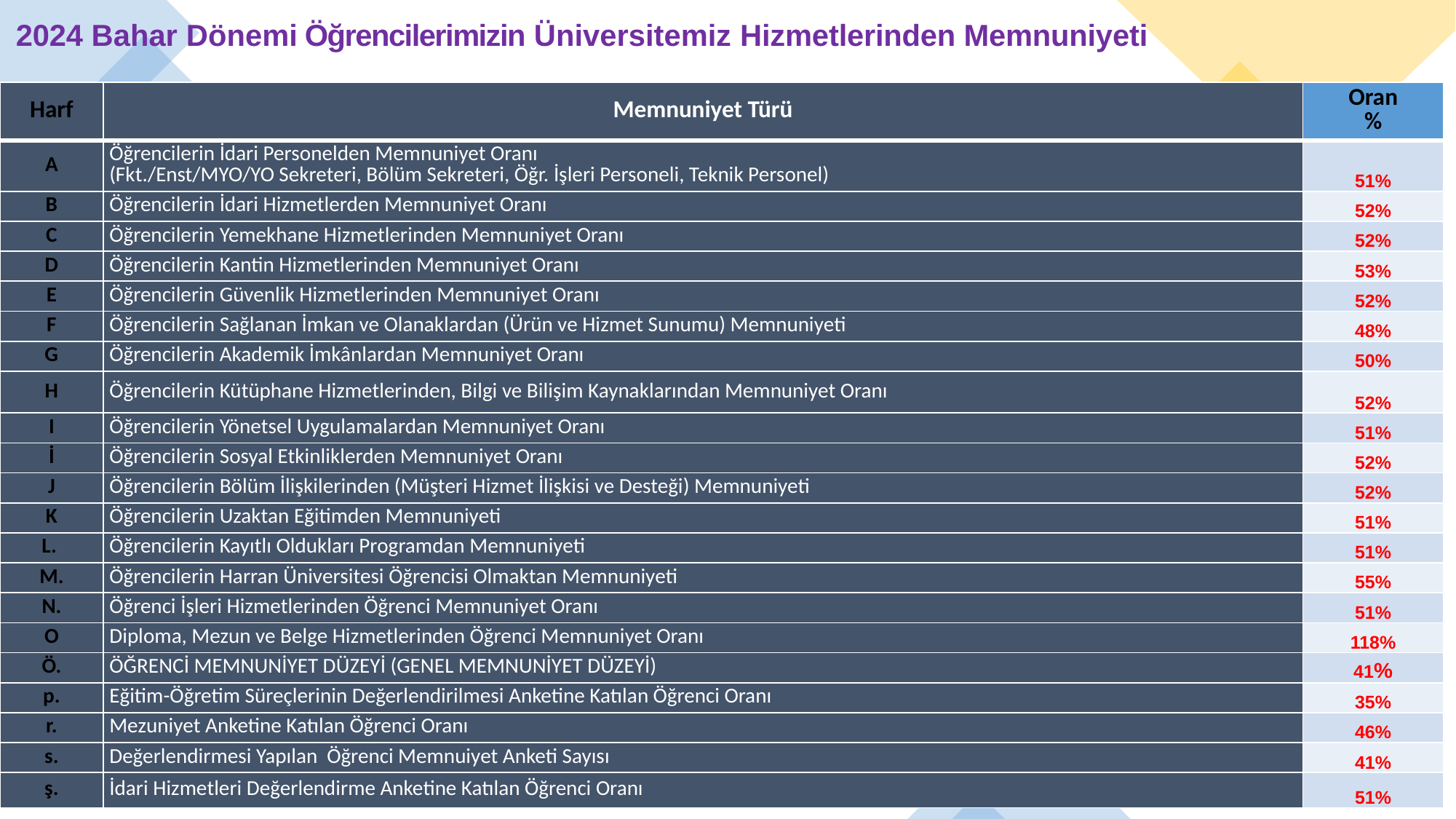

2024 Bahar Dönemi Öğrencilerimizin Üniversitemiz Hizmetlerinden Memnuniyeti

| Harf | Memnuniyet Türü | Oran % |
| --- | --- | --- |
| A | Öğrencilerin İdari Personelden Memnuniyet Oranı (Fkt./Enst/MYO/YO Sekreteri, Bölüm Sekreteri, Öğr. İşleri Personeli, Teknik Personel) | 51% |
| B | Öğrencilerin İdari Hizmetlerden Memnuniyet Oranı | 52% |
| C | Öğrencilerin Yemekhane Hizmetlerinden Memnuniyet Oranı | 52% |
| D | Öğrencilerin Kantin Hizmetlerinden Memnuniyet Oranı | 53% |
| E | Öğrencilerin Güvenlik Hizmetlerinden Memnuniyet Oranı | 52% |
| F | Öğrencilerin Sağlanan İmkan ve Olanaklardan (Ürün ve Hizmet Sunumu) Memnuniyeti | 48% |
| G | Öğrencilerin Akademik İmkânlardan Memnuniyet Oranı | 50% |
| H | Öğrencilerin Kütüphane Hizmetlerinden, Bilgi ve Bilişim Kaynaklarından Memnuniyet Oranı | 52% |
| I | Öğrencilerin Yönetsel Uygulamalardan Memnuniyet Oranı | 51% |
| İ | Öğrencilerin Sosyal Etkinliklerden Memnuniyet Oranı | 52% |
| J | Öğrencilerin Bölüm İlişkilerinden (Müşteri Hizmet İlişkisi ve Desteği) Memnuniyeti | 52% |
| K | Öğrencilerin Uzaktan Eğitimden Memnuniyeti | 51% |
| L. | Öğrencilerin Kayıtlı Oldukları Programdan Memnuniyeti | 51% |
| M. | Öğrencilerin Harran Üniversitesi Öğrencisi Olmaktan Memnuniyeti | 55% |
| N. | Öğrenci İşleri Hizmetlerinden Öğrenci Memnuniyet Oranı | 51% |
| O | Diploma, Mezun ve Belge Hizmetlerinden Öğrenci Memnuniyet Oranı | 118% |
| Ö. | ÖĞRENCİ MEMNUNİYET DÜZEYİ (GENEL MEMNUNİYET DÜZEYİ) | 41% |
| p. | Eğitim-Öğretim Süreçlerinin Değerlendirilmesi Anketine Katılan Öğrenci Oranı | 35% |
| r. | Mezuniyet Anketine Katılan Öğrenci Oranı | 46% |
| s. | Değerlendirmesi Yapılan Öğrenci Memnuiyet Anketi Sayısı | 41% |
| ş. | İdari Hizmetleri Değerlendirme Anketine Katılan Öğrenci Oranı | 51% |

16